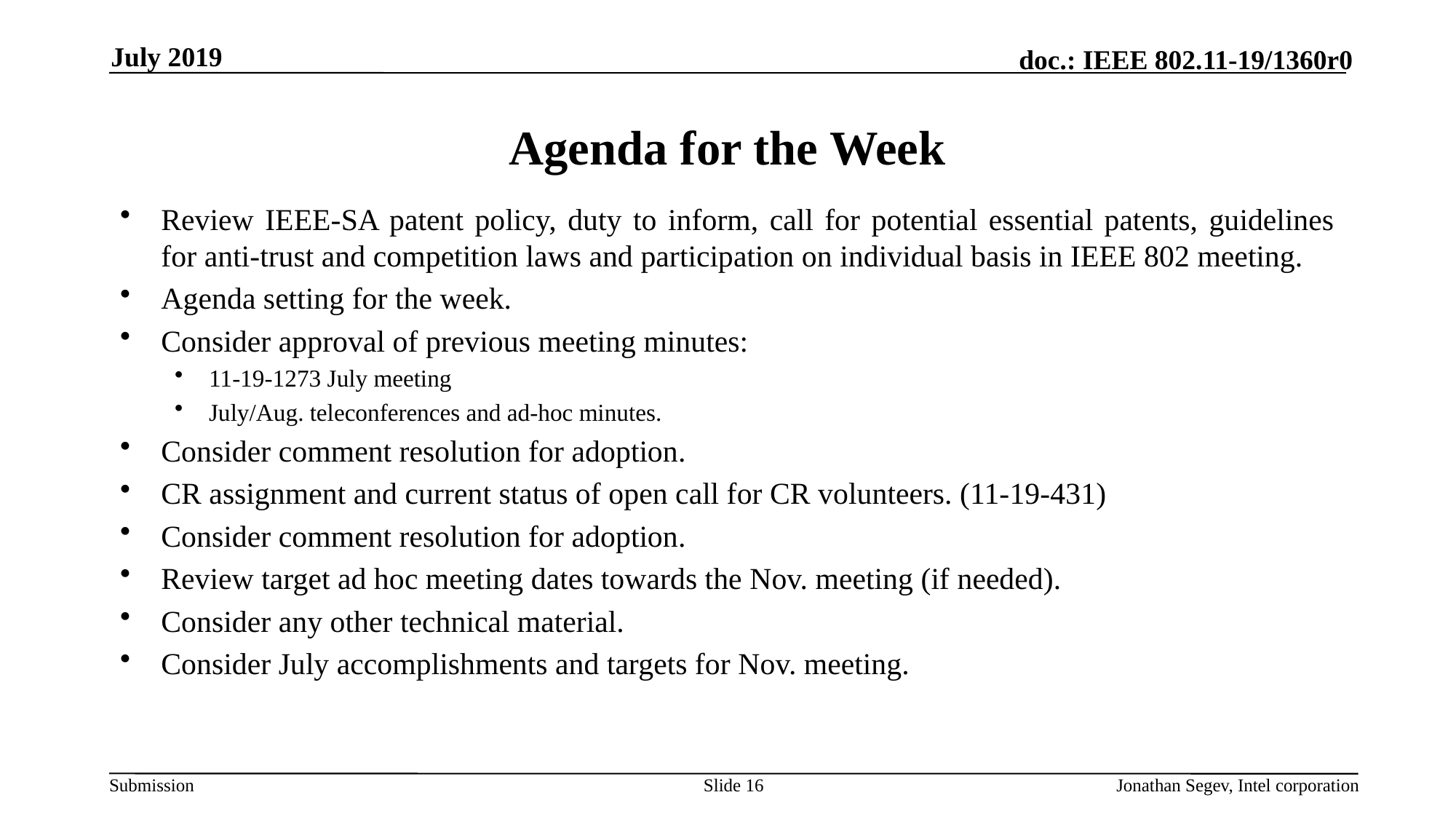

July 2019
# Agenda for the Week
Review IEEE-SA patent policy, duty to inform, call for potential essential patents, guidelines for anti-trust and competition laws and participation on individual basis in IEEE 802 meeting.
Agenda setting for the week.
Consider approval of previous meeting minutes:
11-19-1273 July meeting
July/Aug. teleconferences and ad-hoc minutes.
Consider comment resolution for adoption.
CR assignment and current status of open call for CR volunteers. (11-19-431)
Consider comment resolution for adoption.
Review target ad hoc meeting dates towards the Nov. meeting (if needed).
Consider any other technical material.
Consider July accomplishments and targets for Nov. meeting.

Slide 16
Jonathan Segev, Intel corporation